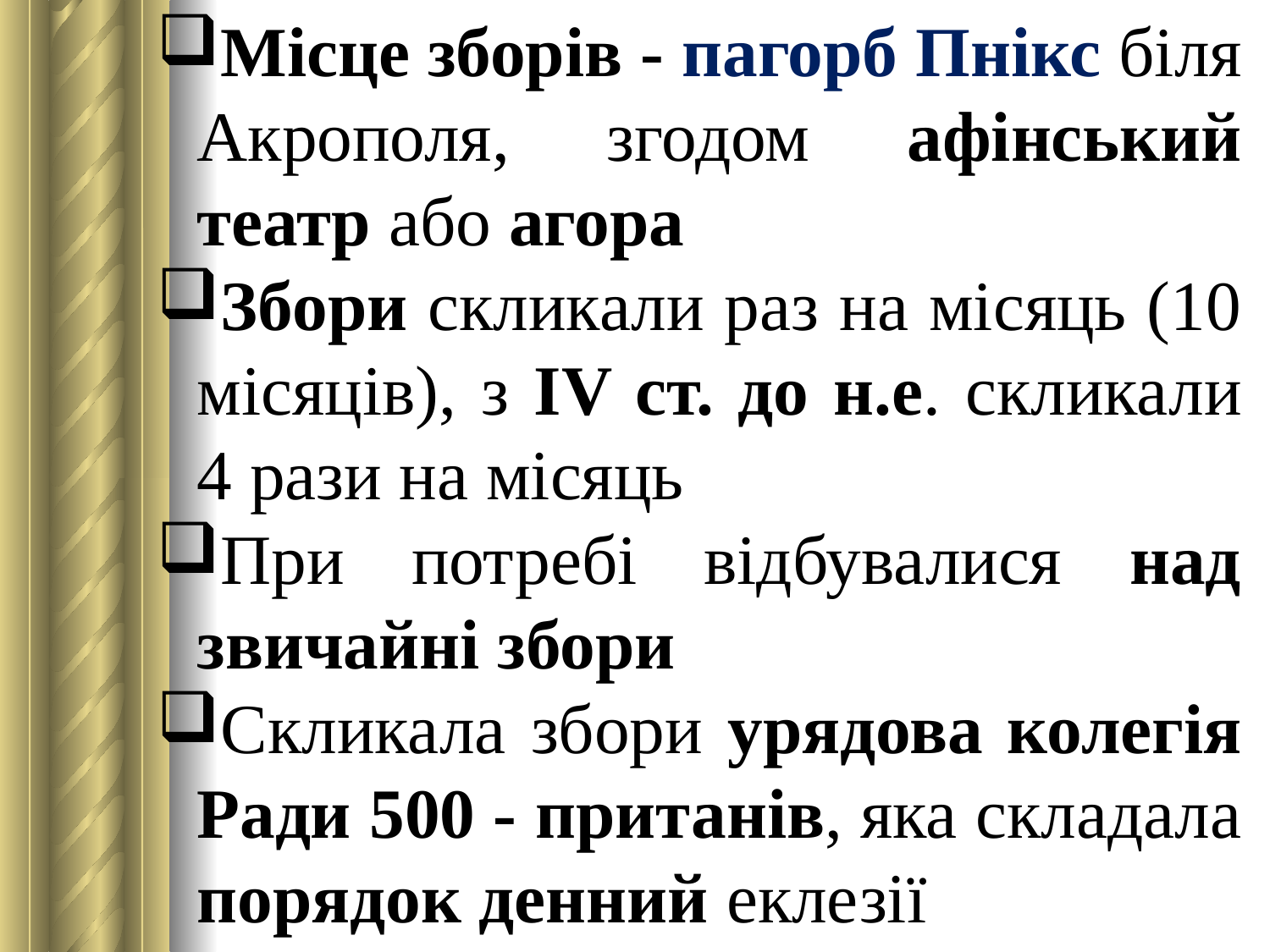

Місце зборів - пагорб Пнікс біля Акрополя, згодом афінський театр або агора
Збори скликали раз на місяць (10 місяців), з IV ст. до н.е. скликали 4 рази на місяць
При потребі відбувалися над­звичайні збори
Скликала збори урядова колегія Ради 500 - пританів, яка складала порядок денний еклезії